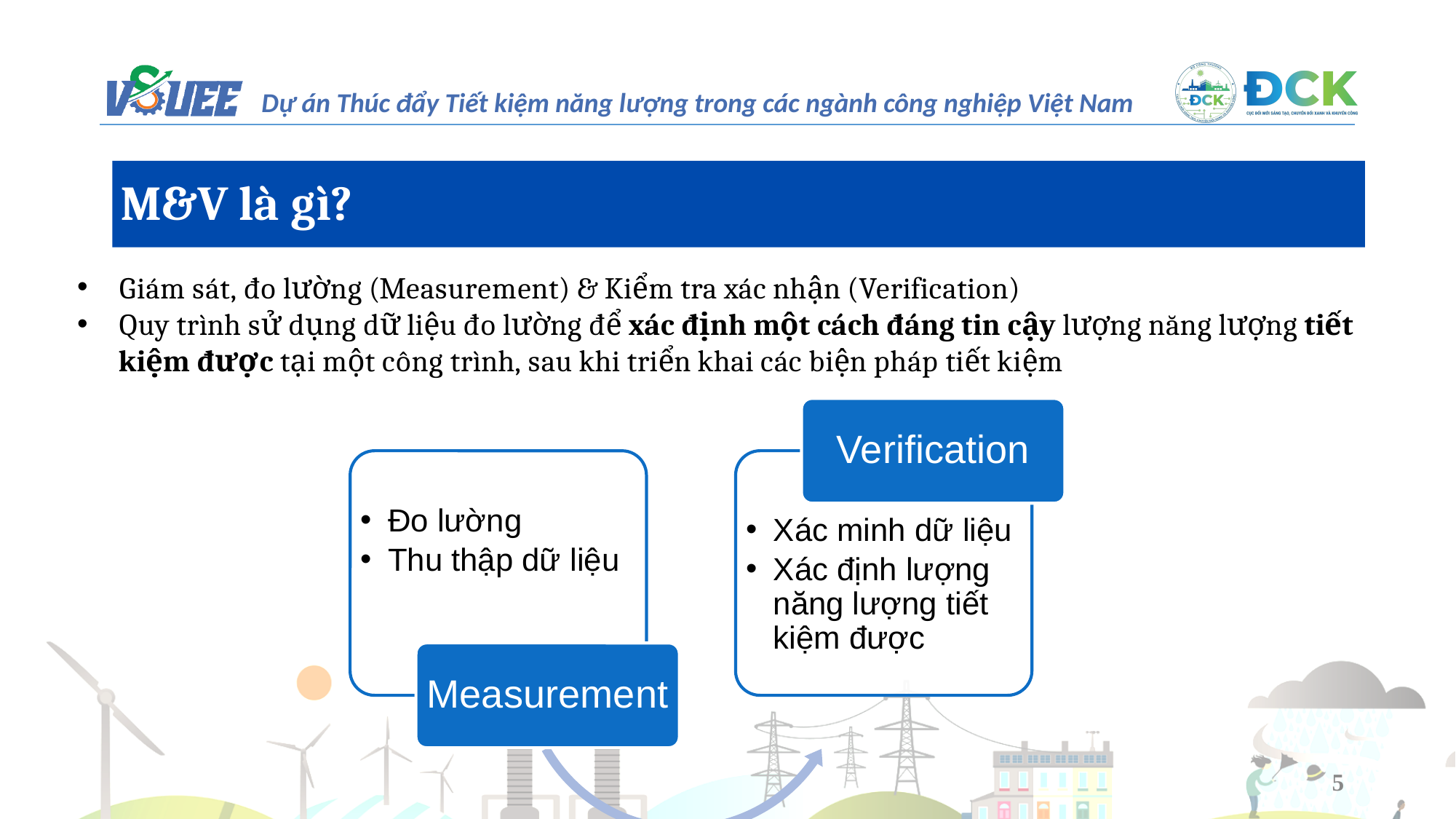

M&V là gì?
Giám sát, đo lường (Measurement) & Kiểm tra xác nhận (Verification)
Quy trình sử dụng dữ liệu đo lường để xác định một cách đáng tin cậy lượng năng lượng tiết kiệm được tại một công trình, sau khi triển khai các biện pháp tiết kiệm

Verification

Đo lường
Thu thập dữ liệu

Xác minh dữ liệu
Xác định lượng năng lượng tiết kiệm được

Measurement
5